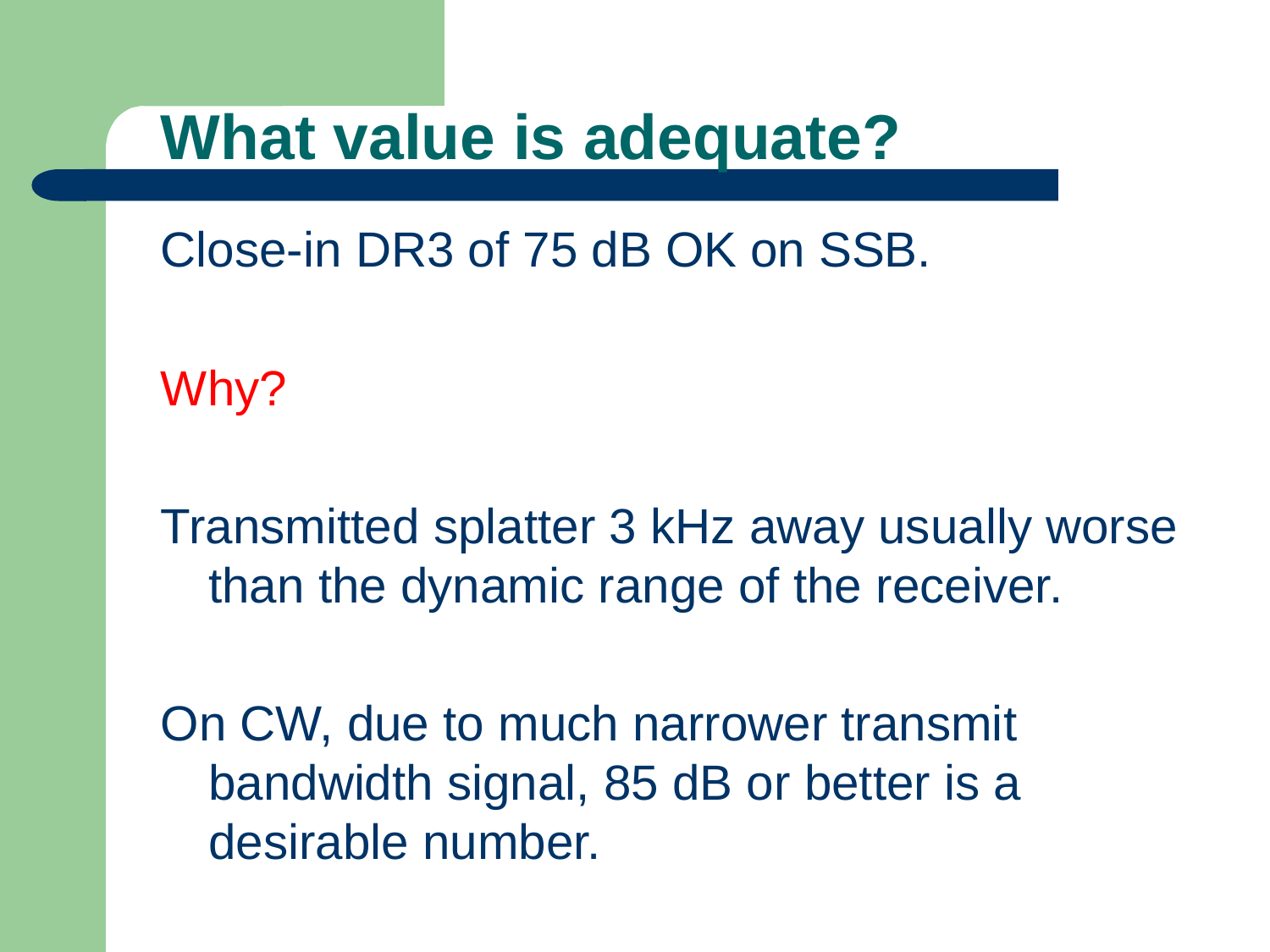

# What value is adequate?
Close-in DR3 of 75 dB OK on SSB.

Why?

Transmitted splatter 3 kHz away usually worse than the dynamic range of the receiver.

On CW, due to much narrower transmit bandwidth signal, 85 dB or better is a desirable number.